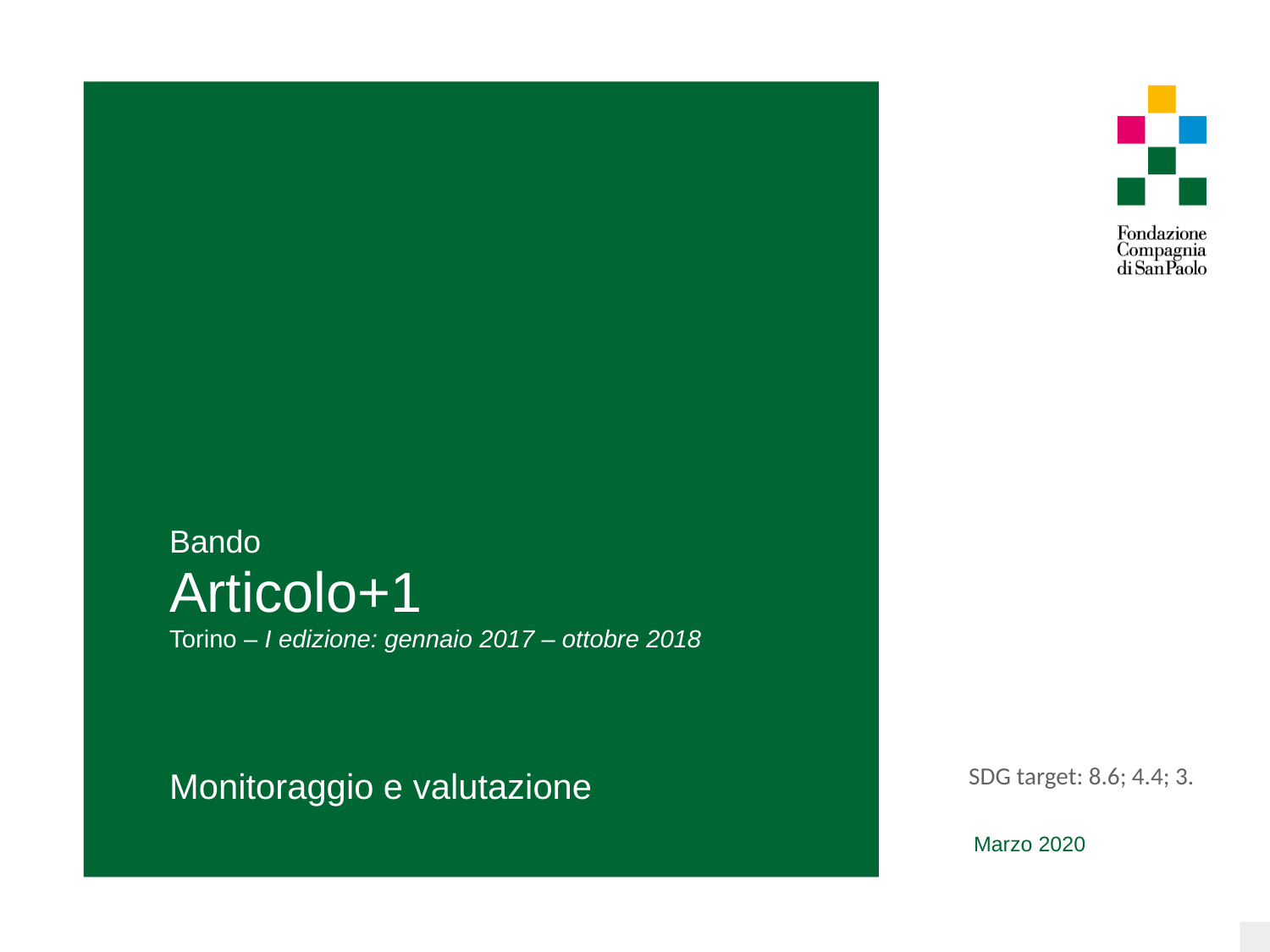

Bando
Articolo+1
Torino – I edizione: gennaio 2017 – ottobre 2018
SDG target: 8.6; 4.4; 3.

Monitoraggio e valutazione

(Marzo 2020